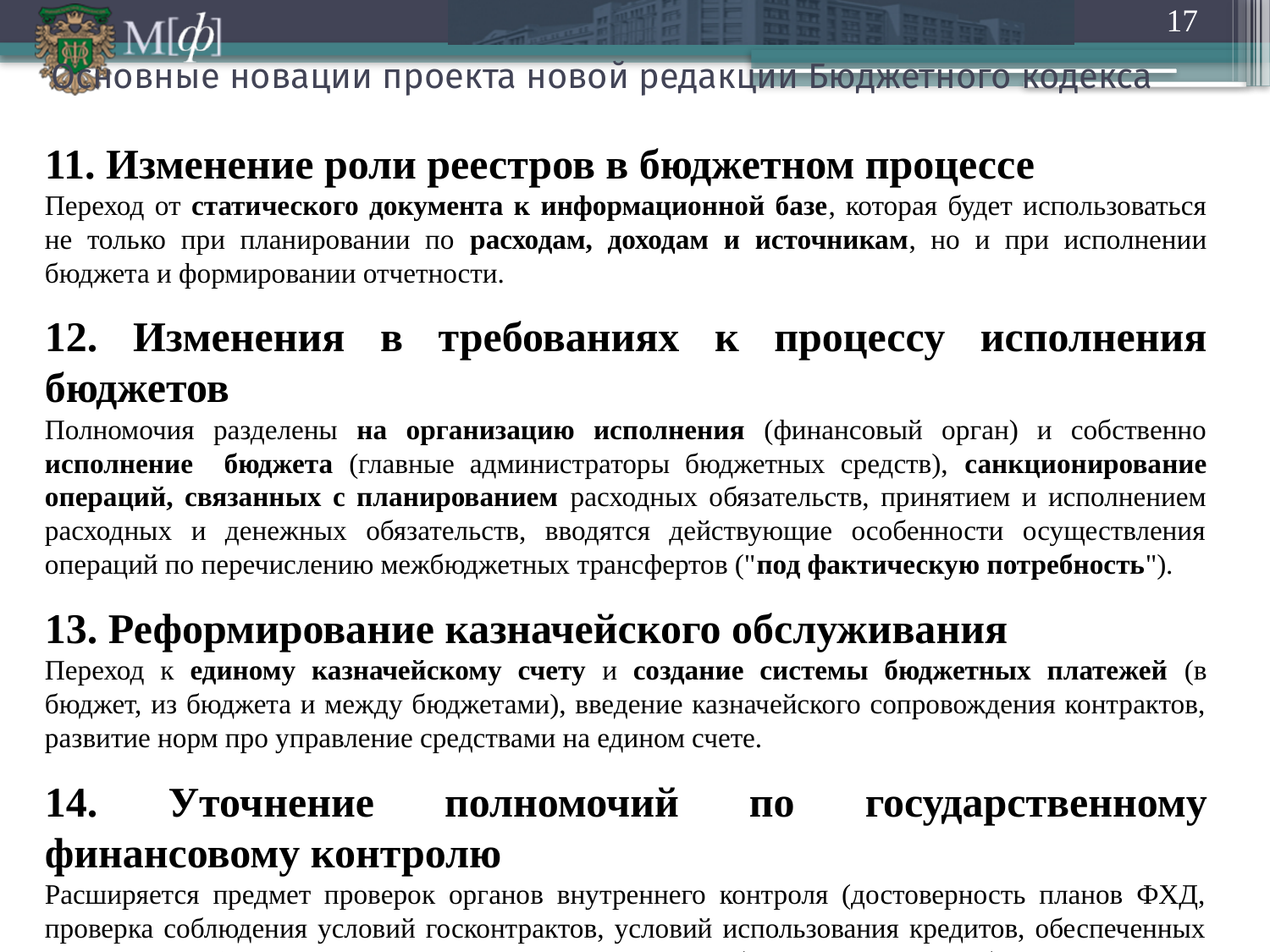

17
# Основные новации проекта новой редакции Бюджетного кодекса
11. Изменение роли реестров в бюджетном процессе
Переход от статического документа к информационной базе, которая будет использоваться не только при планировании по расходам, доходам и источникам, но и при исполнении бюджета и формировании отчетности.
12. Изменения в требованиях к процессу исполнения бюджетов
Полномочия разделены на организацию исполнения (финансовый орган) и собственно исполнение  бюджета (главные администраторы бюджетных средств), санкционирование операций, связанных с планированием расходных обязательств, принятием и исполнением расходных и денежных обязательств, вводятся действующие особенности осуществления операций по перечислению межбюджетных трансфертов ("под фактическую потребность").
13. Реформирование казначейского обслуживания
Переход к единому казначейскому счету и создание системы бюджетных платежей (в бюджет, из бюджета и между бюджетами), введение казначейского сопровождения контрактов, развитие норм про управление средствами на едином счете.
14. Уточнение полномочий по государственному финансовому контролю
Расширяется предмет проверок органов внутреннего контроля (достоверность планов ФХД, проверка соблюдения условий госконтрактов, условий использования кредитов, обеспеченных госгарантиями), при нарушении условий использования бюджетных средств будет применяться режим санкционирования операций администратора